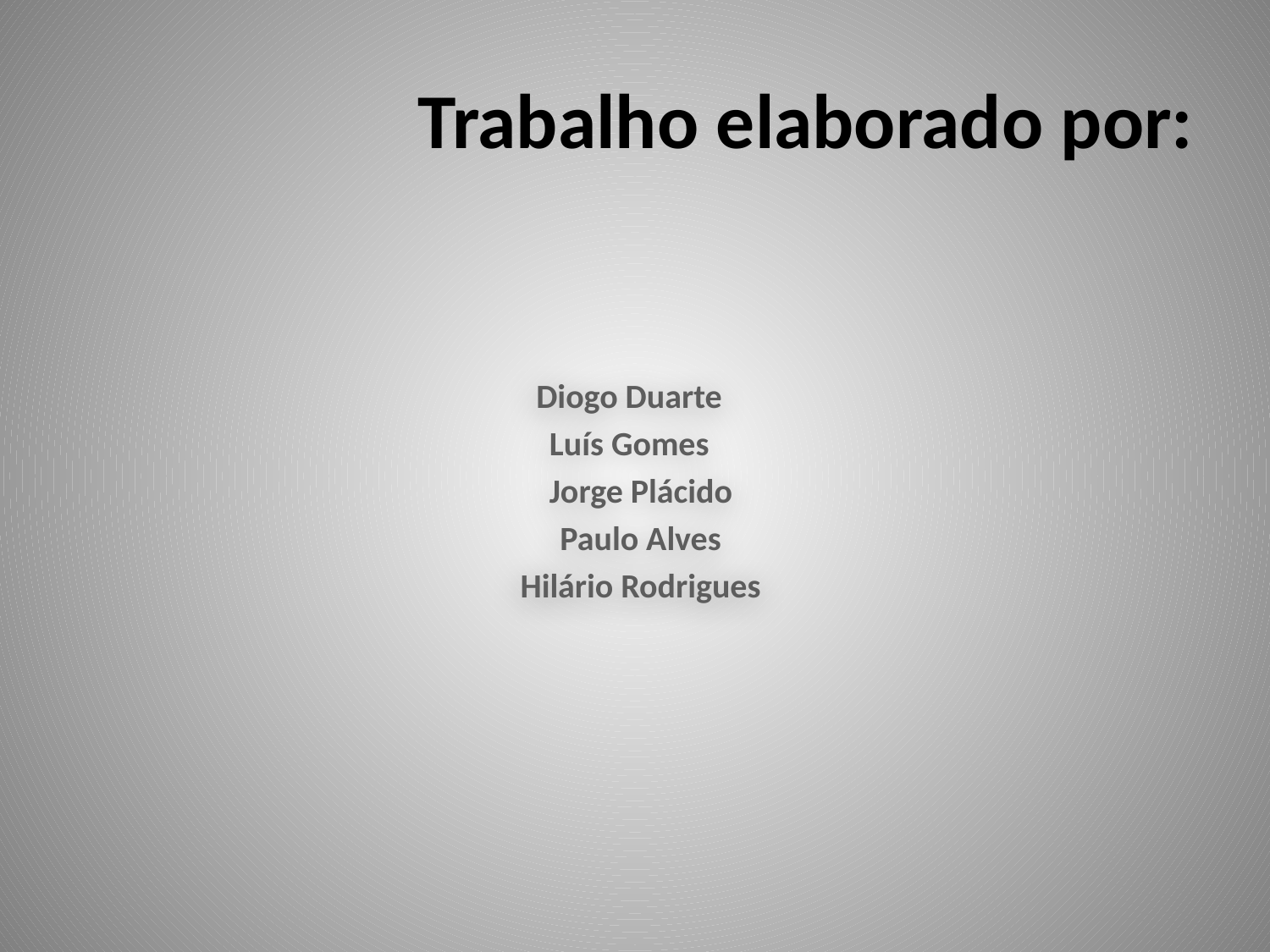

Trabalho elaborado por:
Diogo Duarte
Luís Gomes
   Jorge Plácido
   Paulo Alves
   Hilário Rodrigues